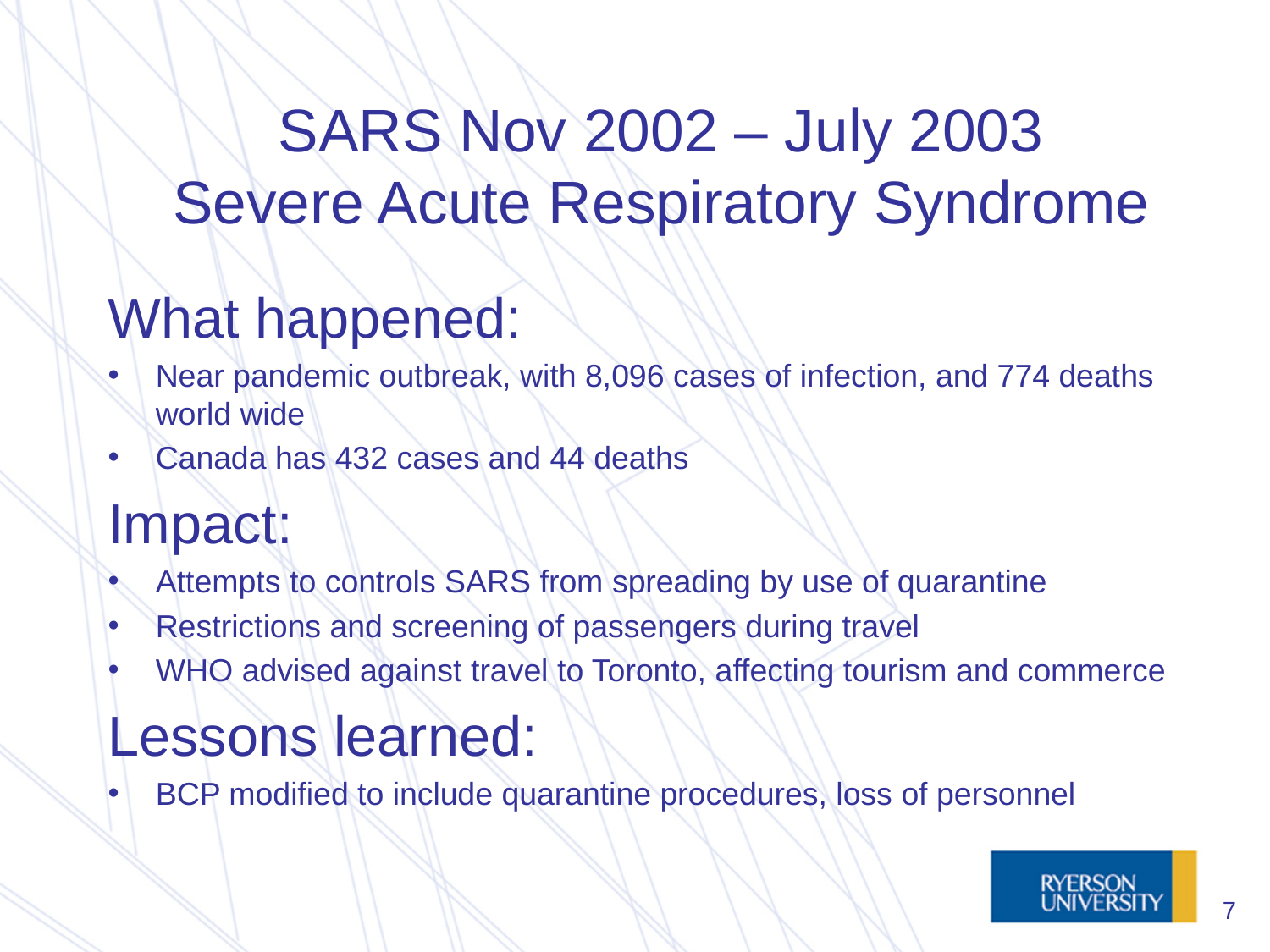

# SARS Nov 2002 – July 2003 Severe Acute Respiratory Syndrome
What happened:
Near pandemic outbreak, with 8,096 cases of infection, and 774 deaths world wide
Canada has 432 cases and 44 deaths
Impact:
Attempts to controls SARS from spreading by use of quarantine
Restrictions and screening of passengers during travel
WHO advised against travel to Toronto, affecting tourism and commerce
Lessons learned:
BCP modified to include quarantine procedures, loss of personnel

7